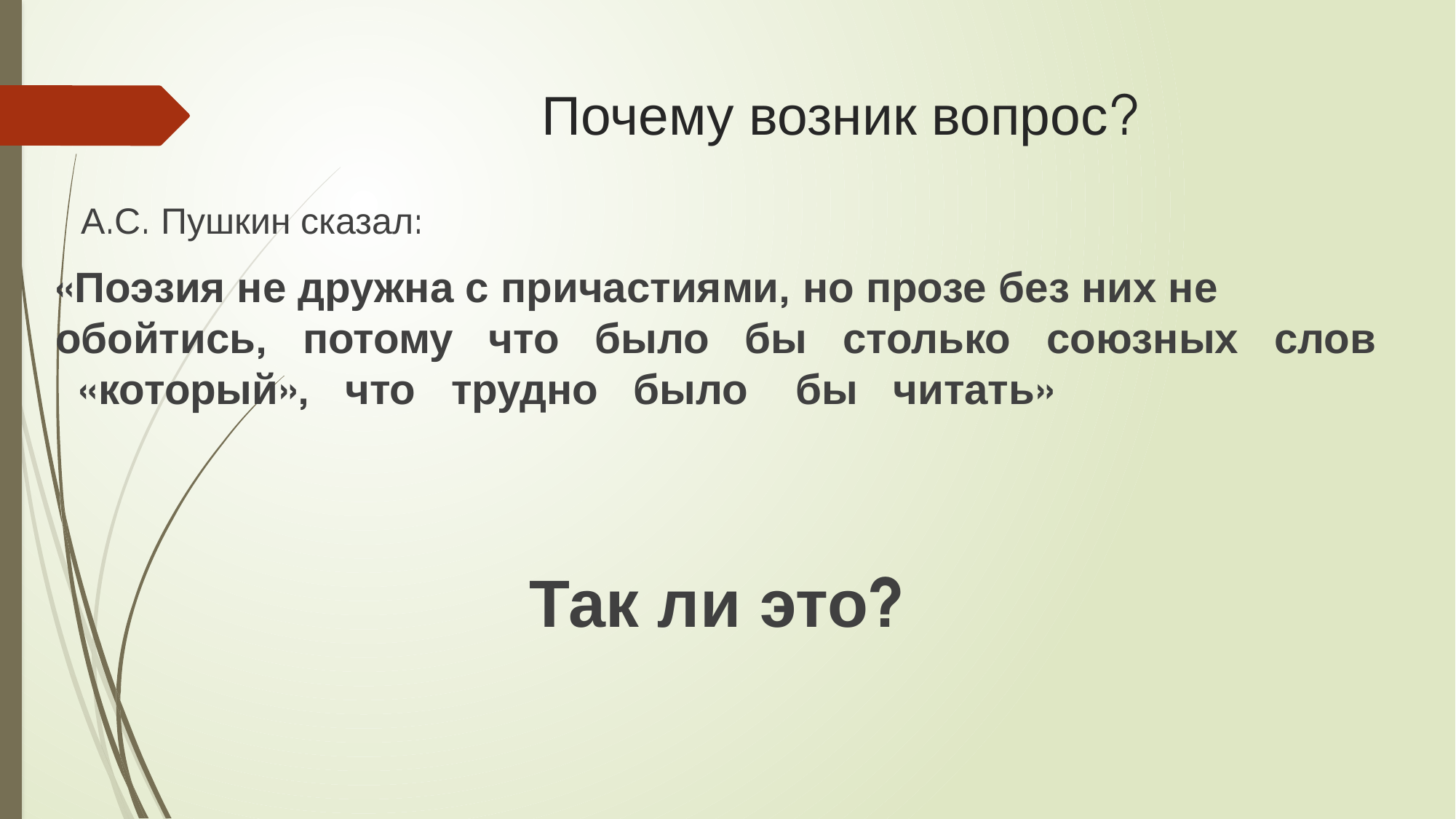

# Почему возник вопрос?
   А.С. Пушкин сказал:
«Поэзия не дружна с причастиями, но прозе без них не  обойтись,   потому   что   было   бы   столько   союзных   слов   «который»,   что   трудно   было    бы   читать»

Так ли это?